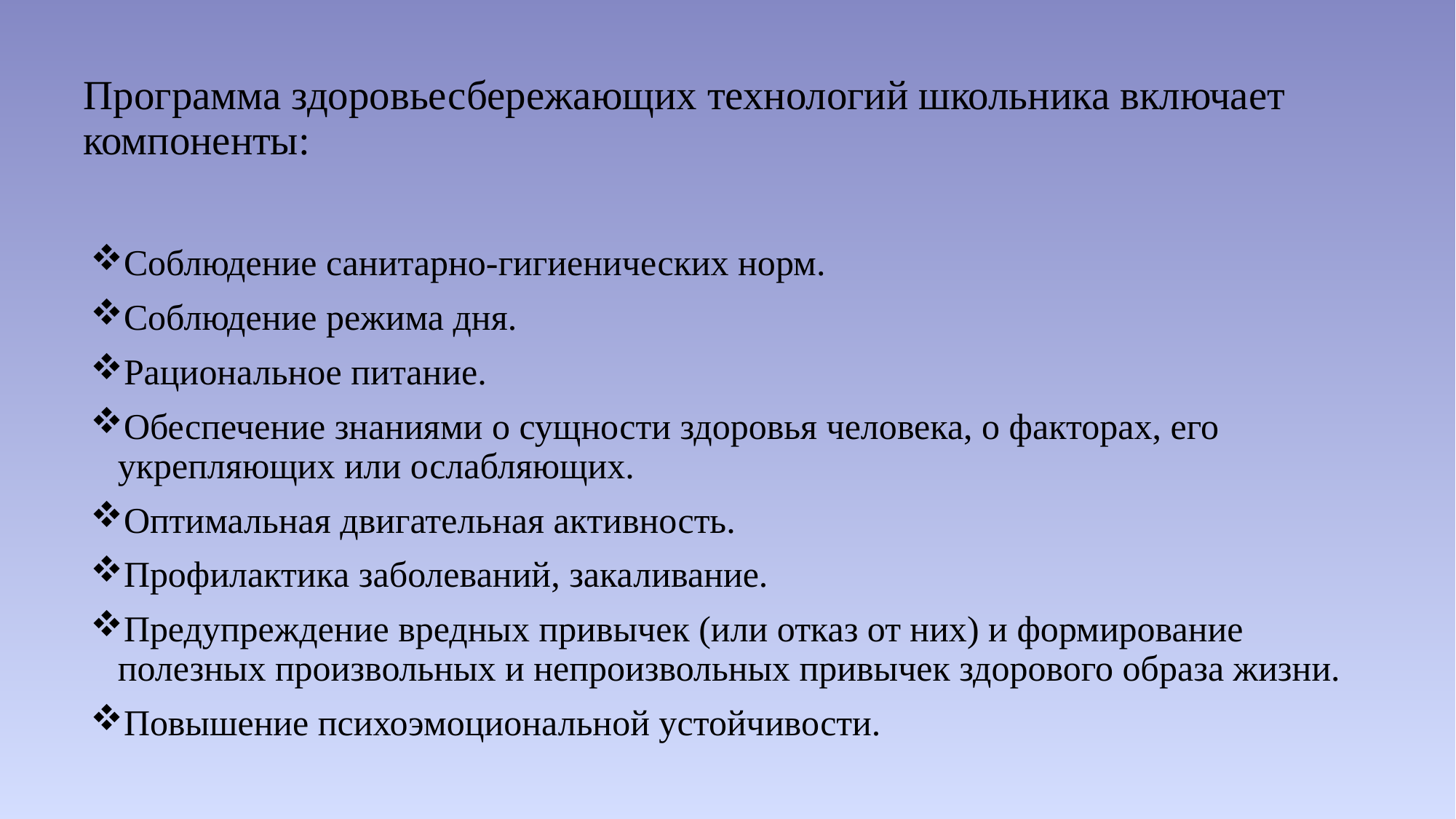

# Программа здоровьесбережающих технологий школьника включает компоненты:
Соблюдение санитарно-гигиенических норм.
Соблюдение режима дня.
Рациональное питание.
Обеспечение знаниями о сущности здоровья человека, о факторах, его укрепляющих или ослабляющих.
Оптимальная двигательная активность.
Профилактика заболеваний, закаливание.
Предупреждение вредных привычек (или отказ от них) и формирование полезных произвольных и непроизвольных привычек здорового образа жизни.
Повышение психоэмоциональной устойчивости.